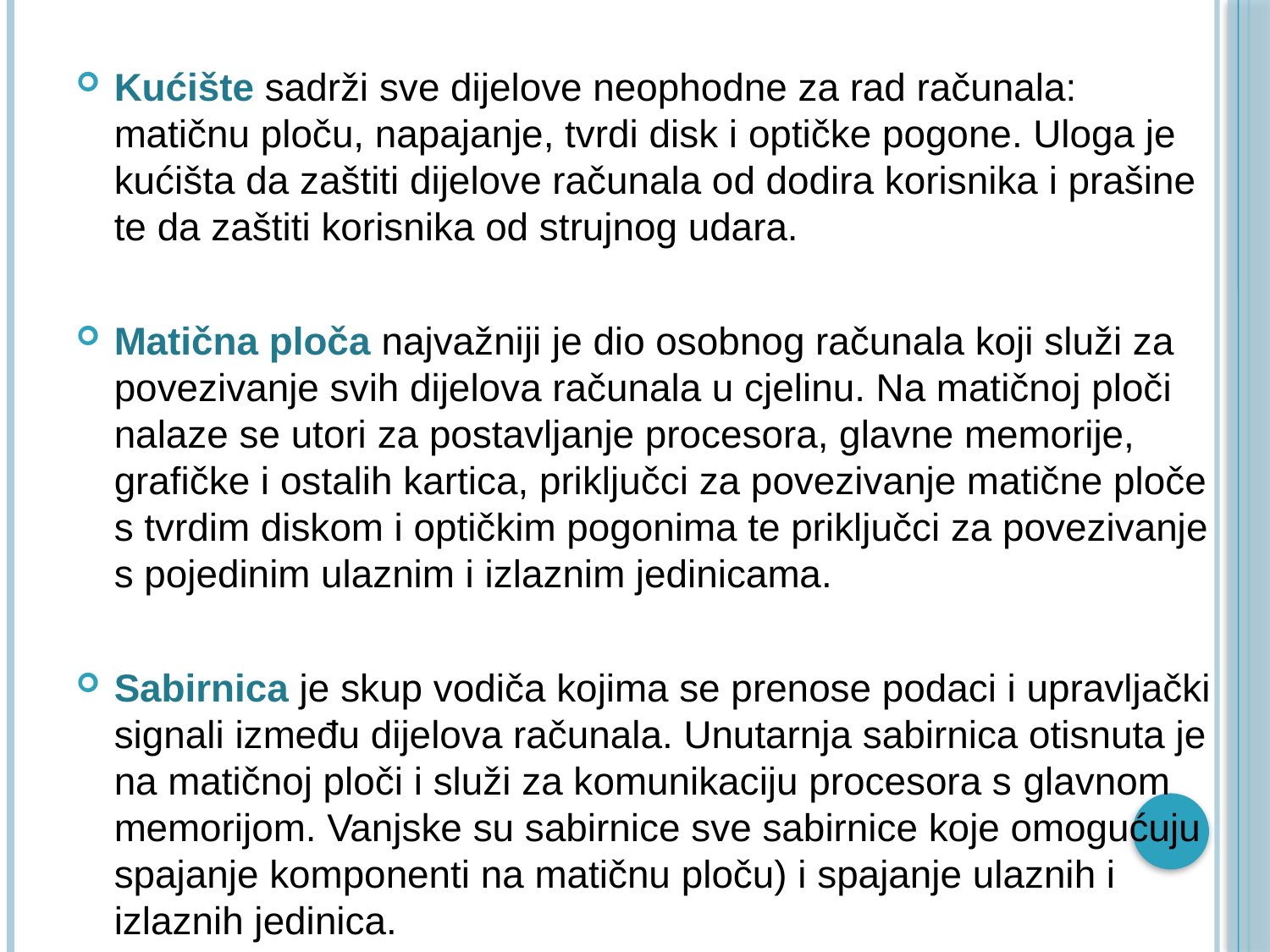

Kućište sadrži sve dijelove neophodne za rad računala: matičnu ploču, napajanje, tvrdi disk i optičke pogone. Uloga je kućišta da zaštiti dijelove računala od dodira korisnika i prašine te da zaštiti korisnika od strujnog udara.

Matična ploča najvažniji je dio osobnog računala koji služi za povezivanje svih dijelova računala u cjelinu. Na matičnoj ploči nalaze se utori za postavljanje procesora, glavne memorije, grafičke i ostalih kartica, priključci za povezivanje matične ploče s tvrdim diskom i optičkim pogonima te priključci za povezivanje s pojedinim ulaznim i izlaznim jedinicama.

Sabirnica je skup vodiča kojima se prenose podaci i upravljački signali između dijelova računala. Unutarnja sabirnica otisnuta je na matičnoj ploči i služi za komunikaciju procesora s glavnom memorijom. Vanjske su sabirnice sve sabirnice koje omogućuju spajanje komponenti na matičnu ploču) i spajanje ulaznih i izlaznih jedinica.